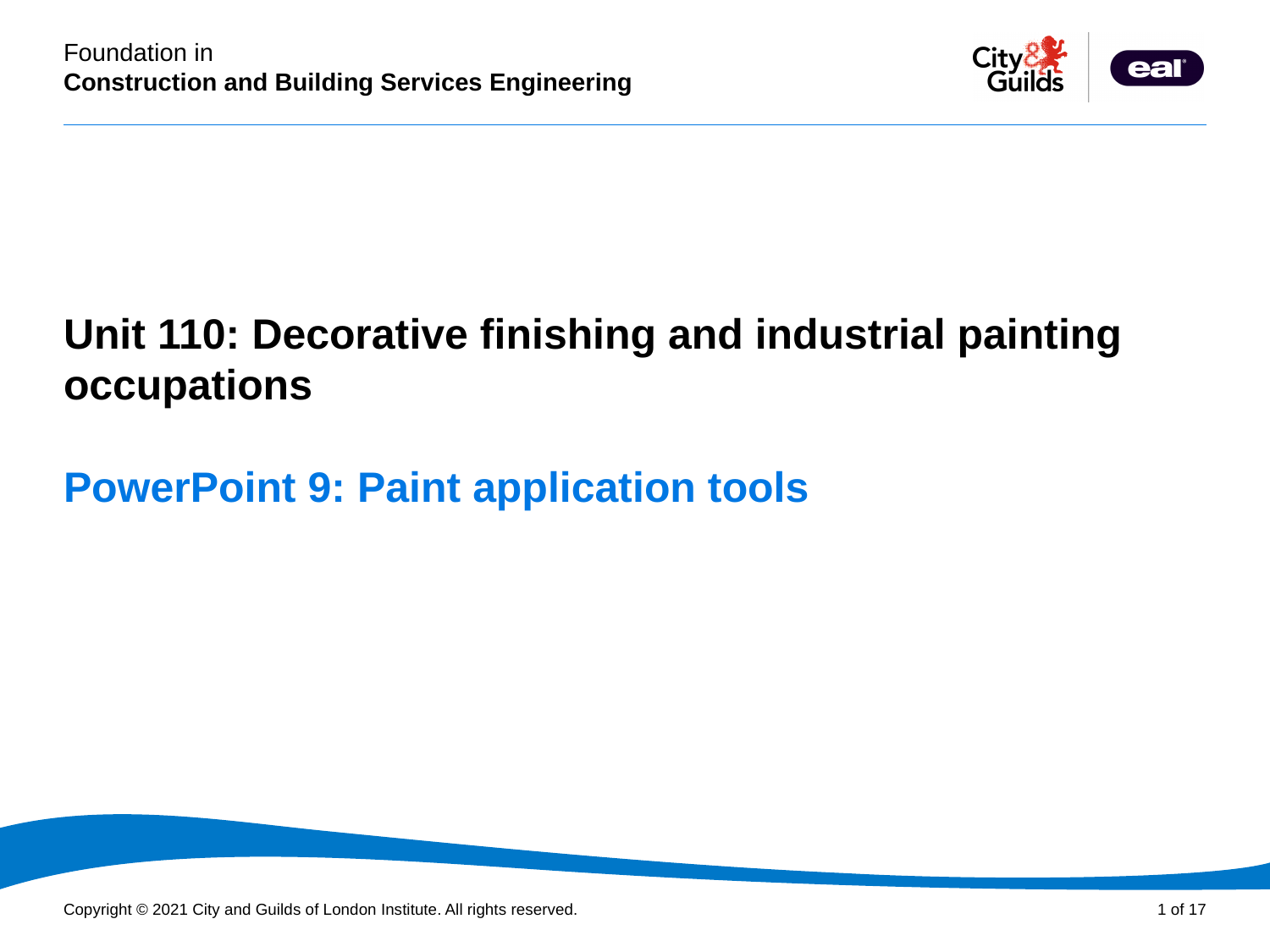

PowerPoint presentation
Unit 110: Decorative finishing and industrial painting occupations

# PowerPoint 9: Paint application tools